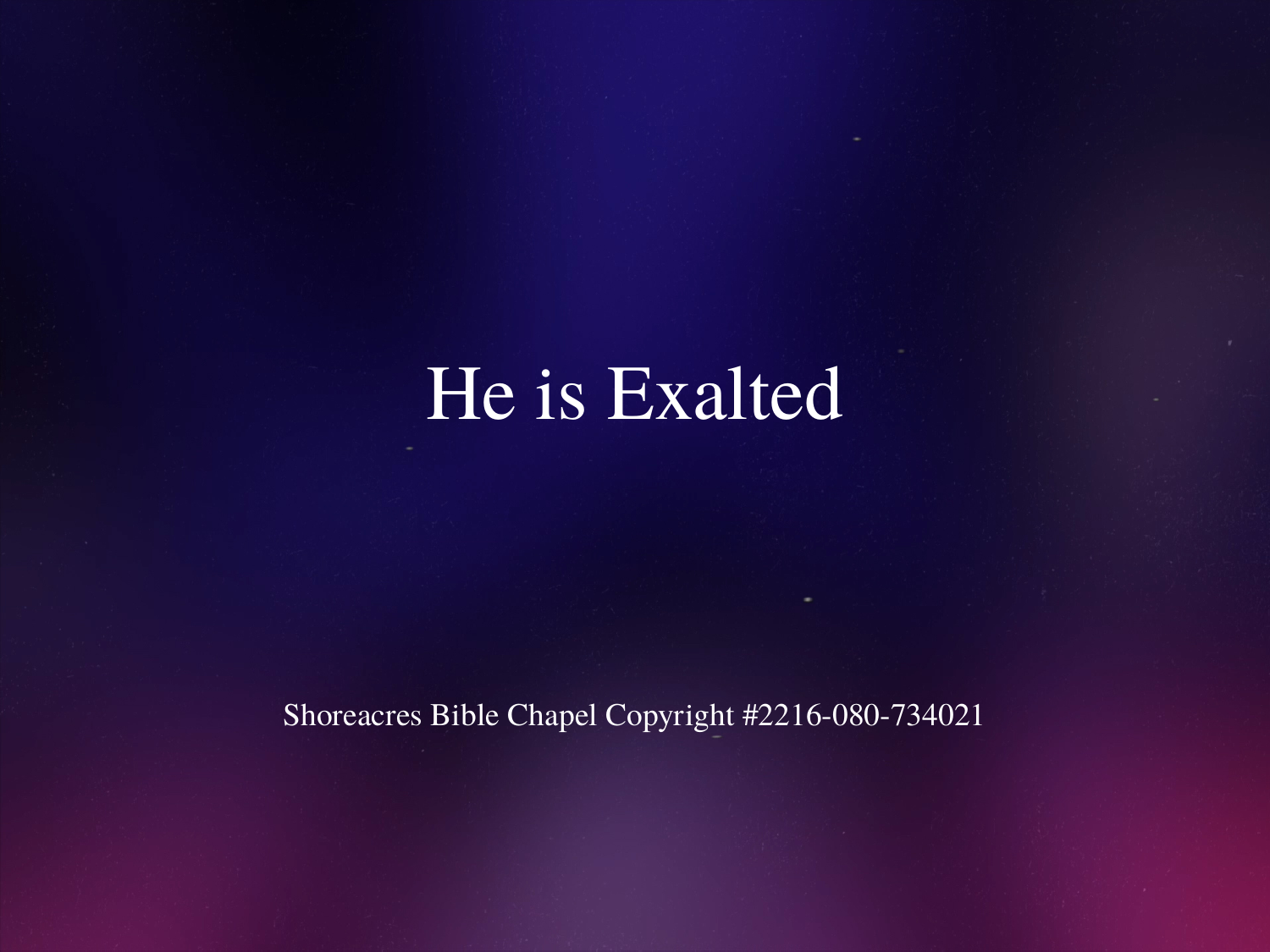

# He is Exalted
Shoreacres Bible Chapel Copyright #2216-080-734021